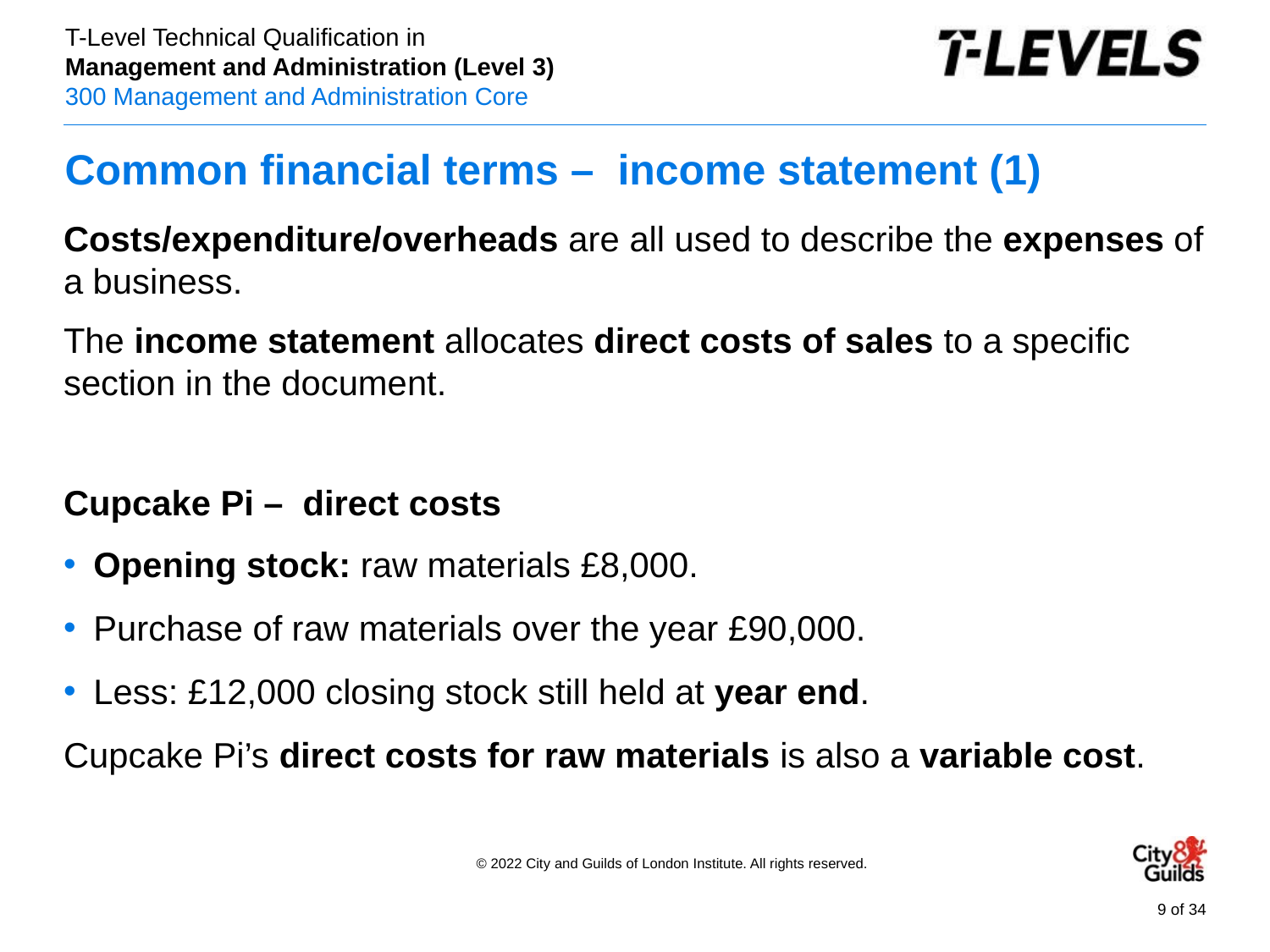

# Common financial terms –  income statement (1)
Costs/expenditure/overheads are all used to describe the expenses of a business.
The income statement allocates direct costs of sales to a specific section in the document.

Cupcake Pi –  direct costs
Opening stock: raw materials £8,000.
Purchase of raw materials over the year £90,000.
Less: £12,000 closing stock still held at year end.
Cupcake Pi’s direct costs for raw materials is also a variable cost.